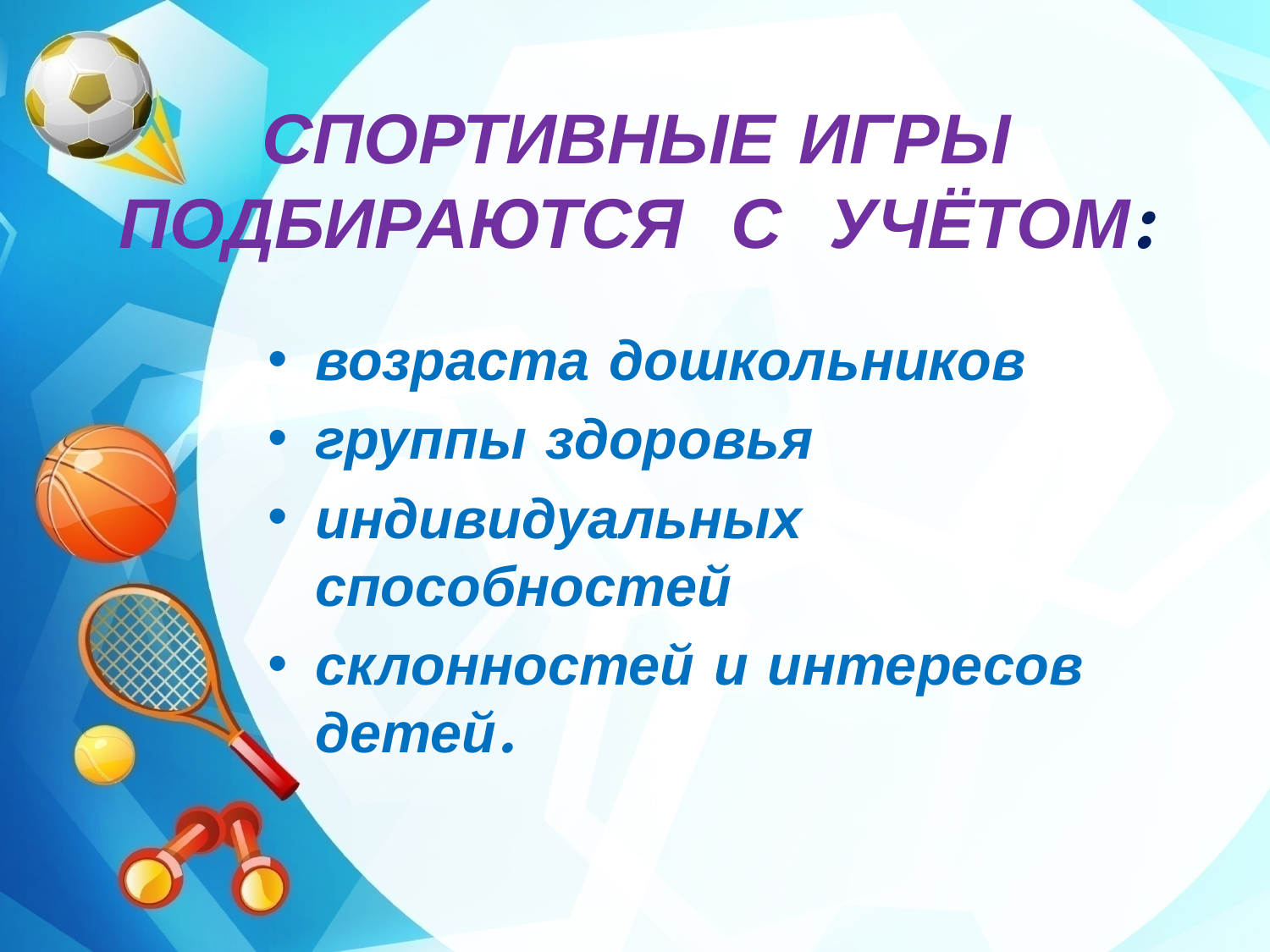

# СПОРТИВНЫЕ ИГРЫ ПОДБИРАЮТСЯ  С  УЧЁТОМ:
возраста дошкольников
группы здоровья
индивидуальных способностей
склонностей и интересов детей.